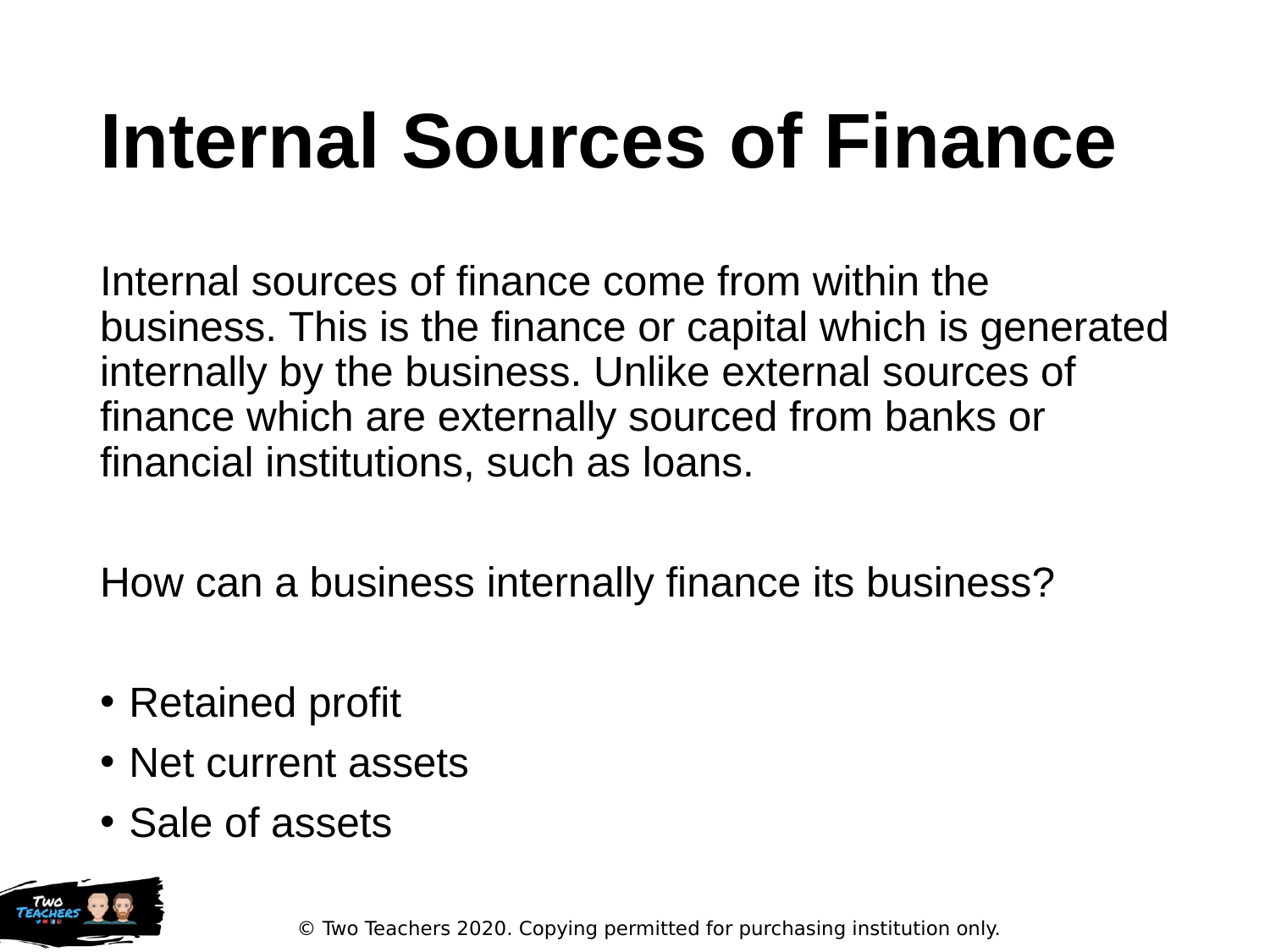

# Internal Sources of Finance
Internal sources of finance come from within the business. This is the finance or capital which is generated internally by the business. Unlike external sources of finance which are externally sourced from banks or financial institutions, such as loans.

How can a business internally finance its business?

Retained profit
Net current assets
Sale of assets